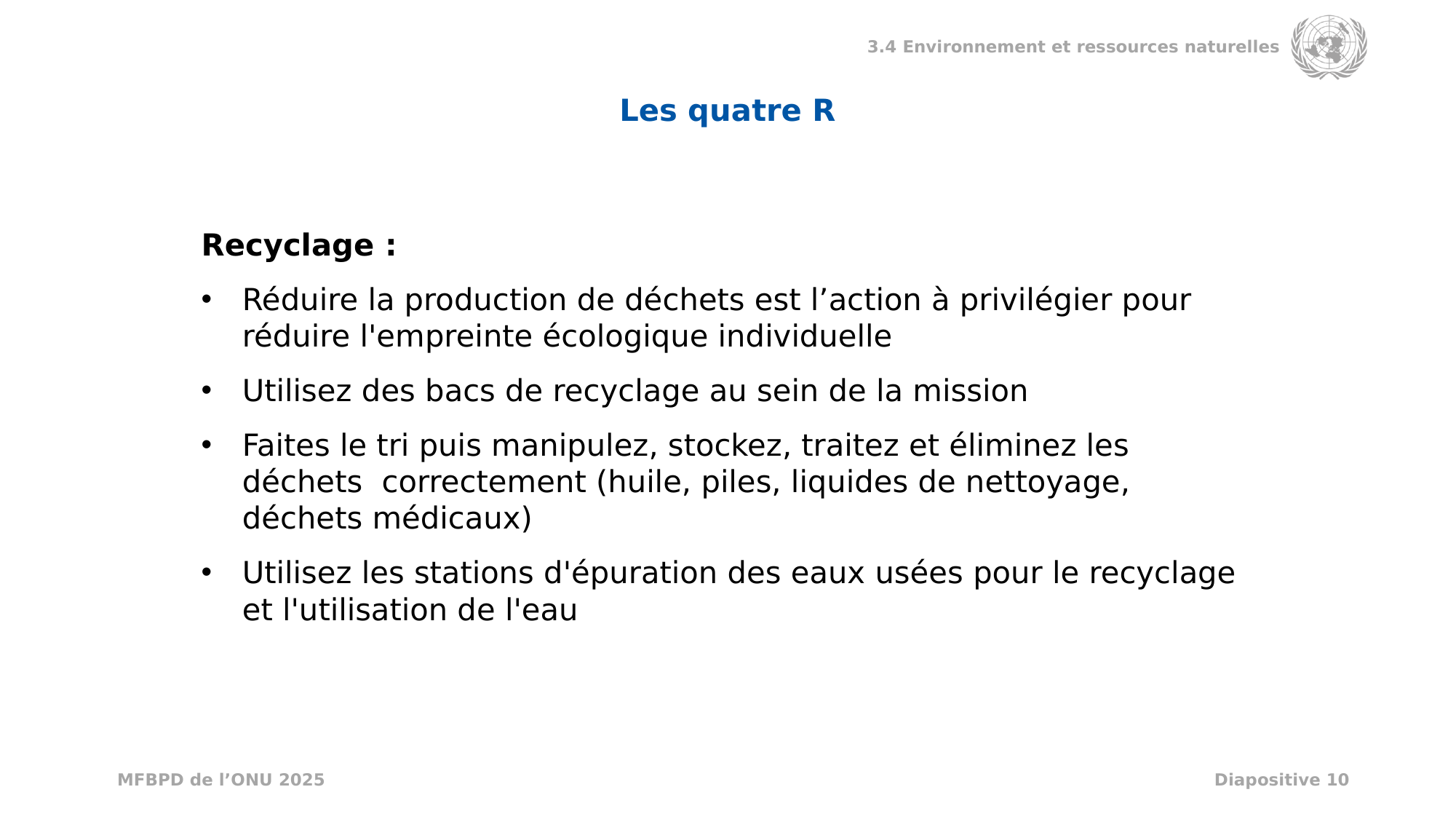

Les quatre R
Recyclage :
Réduire la production de déchets est l’action à privilégier pour réduire l'empreinte écologique individuelle
Utilisez des bacs de recyclage au sein de la mission
Faites le tri puis manipulez, stockez, traitez et éliminez les déchets  correctement (huile, piles, liquides de nettoyage, déchets médicaux)
Utilisez les stations d'épuration des eaux usées pour le recyclage et l'utilisation de l'eau